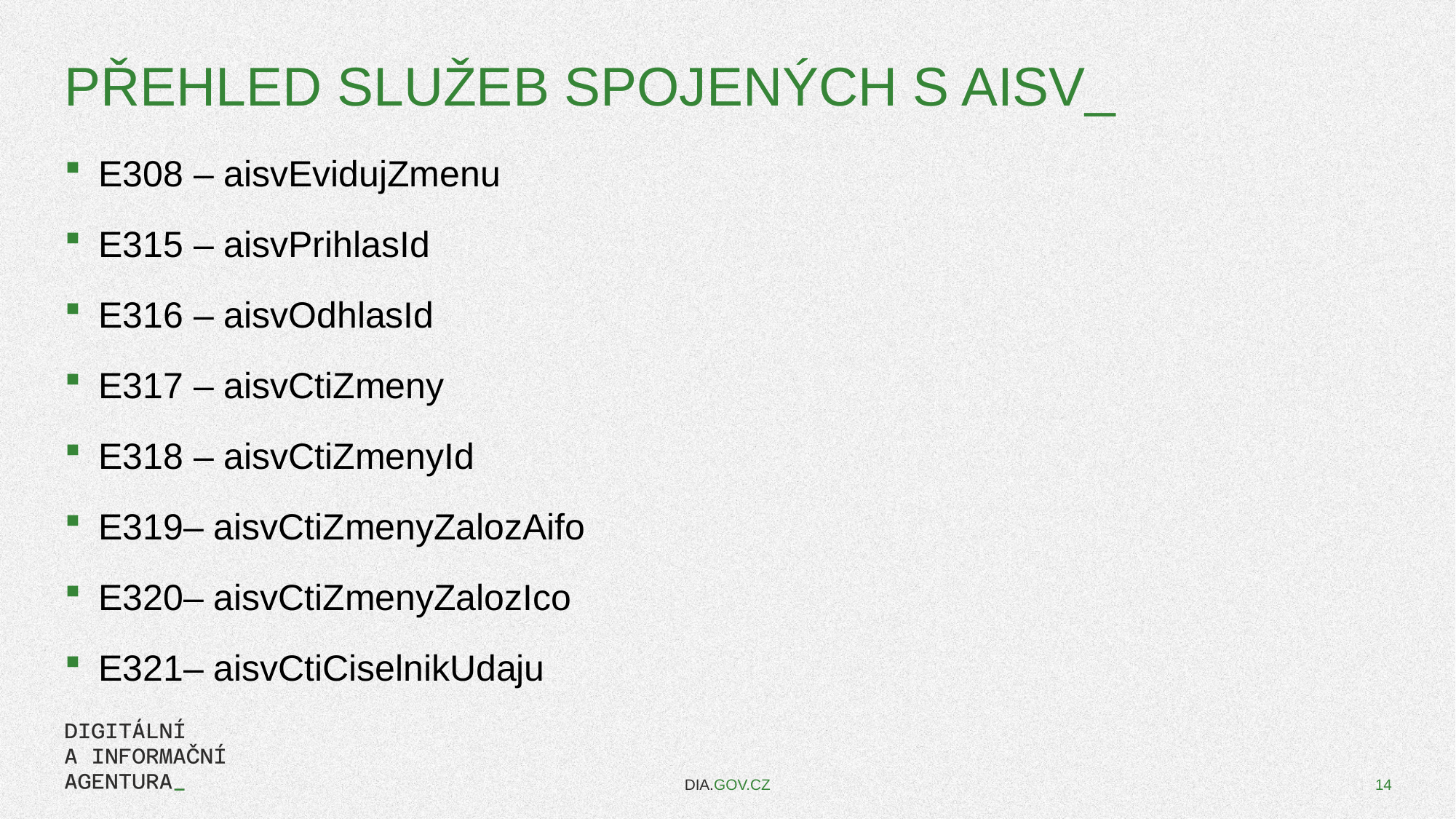

# Přehled služeb spojených s aisv_
E308 – aisvEvidujZmenu
E315 – aisvPrihlasId
E316 – aisvOdhlasId
E317 – aisvCtiZmeny
E318 – aisvCtiZmenyId
E319– aisvCtiZmenyZalozAifo
E320– aisvCtiZmenyZalozIco
E321– aisvCtiCiselnikUdaju

DIA.GOV.CZ
14